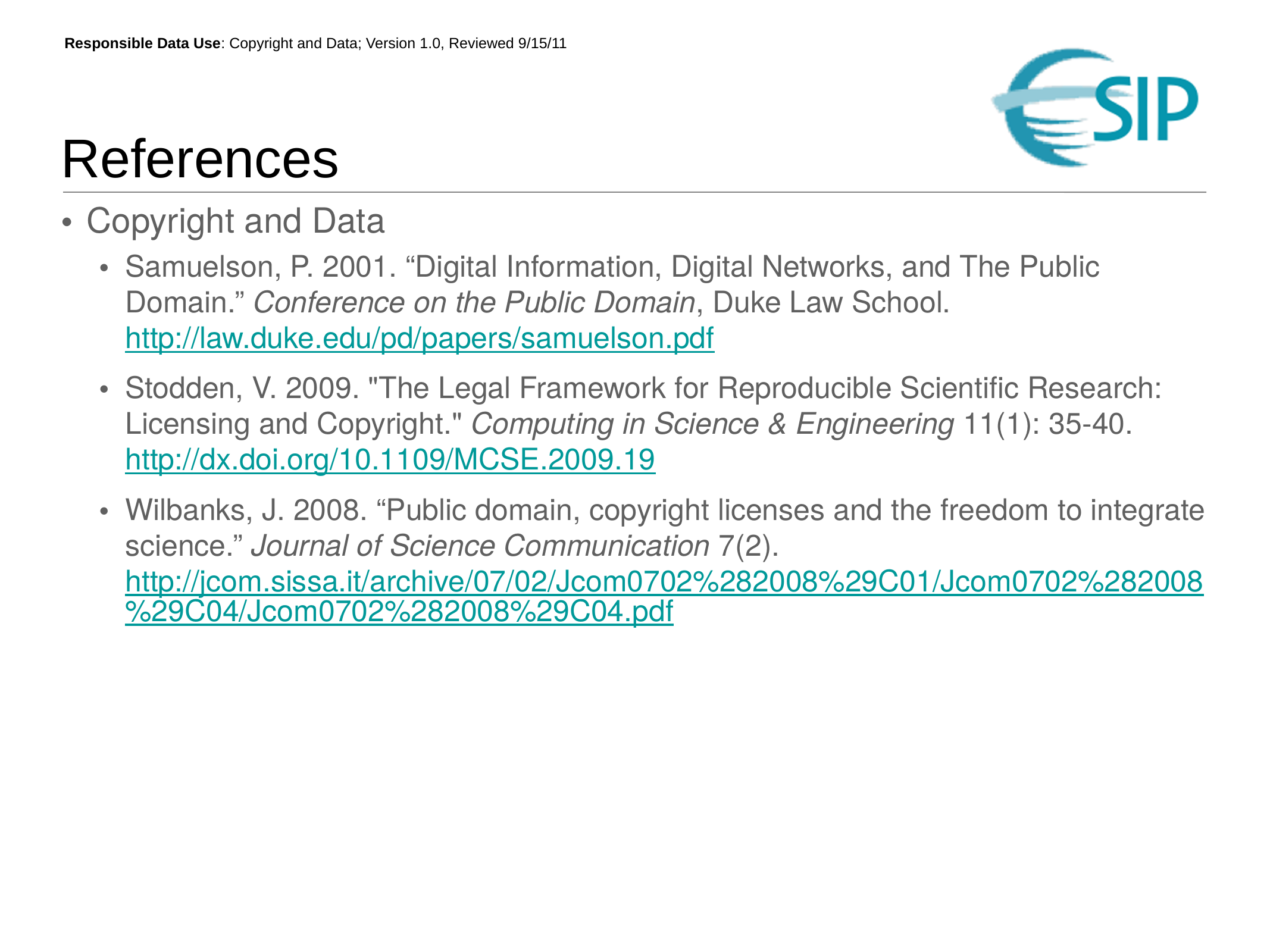

# References
Copyright and Data
Samuelson, P. 2001. “Digital Information, Digital Networks, and The Public Domain.” Conference on the Public Domain, Duke Law School. http://law.duke.edu/pd/papers/samuelson.pdf
Stodden, V. 2009. "The Legal Framework for Reproducible Scientific Research: Licensing and Copyright." Computing in Science & Engineering 11(1): 35-40. http://dx.doi.org/10.1109/MCSE.2009.19
Wilbanks, J. 2008. “Public domain, copyright licenses and the freedom to integrate science.” Journal of Science Communication 7(2). http://jcom.sissa.it/archive/07/02/Jcom0702%282008%29C01/Jcom0702%282008%29C04/Jcom0702%282008%29C04.pdf